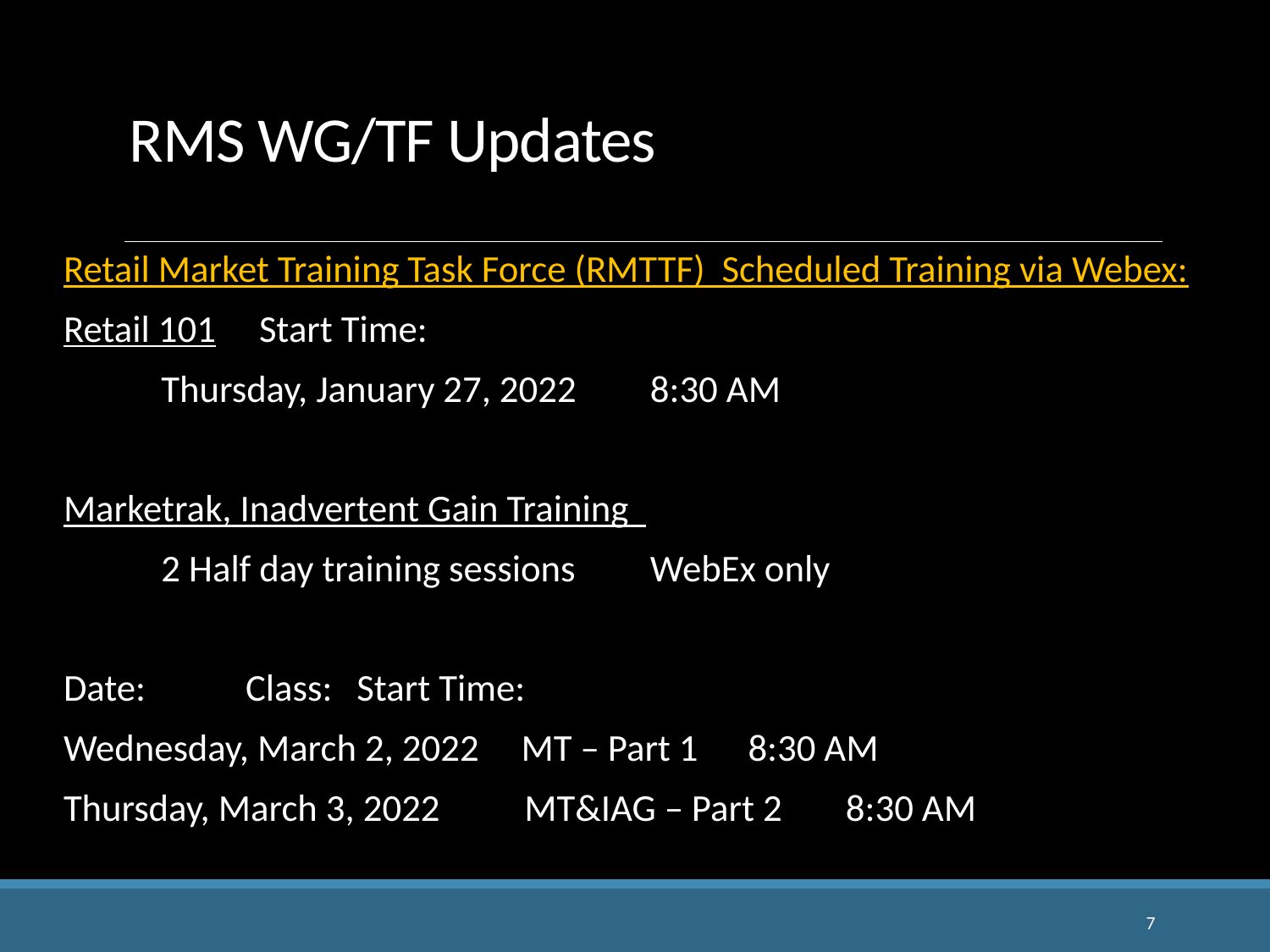

RMS WG/TF Updates
Retail Market Training Task Force (RMTTF)  Scheduled Training via Webex:
Retail 101						Start Time:
	Thursday, January 27, 2022      			8:30 AM

Marketrak, Inadvertent Gain Training
	2 Half day training sessions 			WebEx only

Date:			          Class:			Start Time:
Wednesday, March 2, 2022     MT – Part 1		8:30 AM
Thursday, March 3, 2022          MT&IAG – Part 2		8:30 AM

7